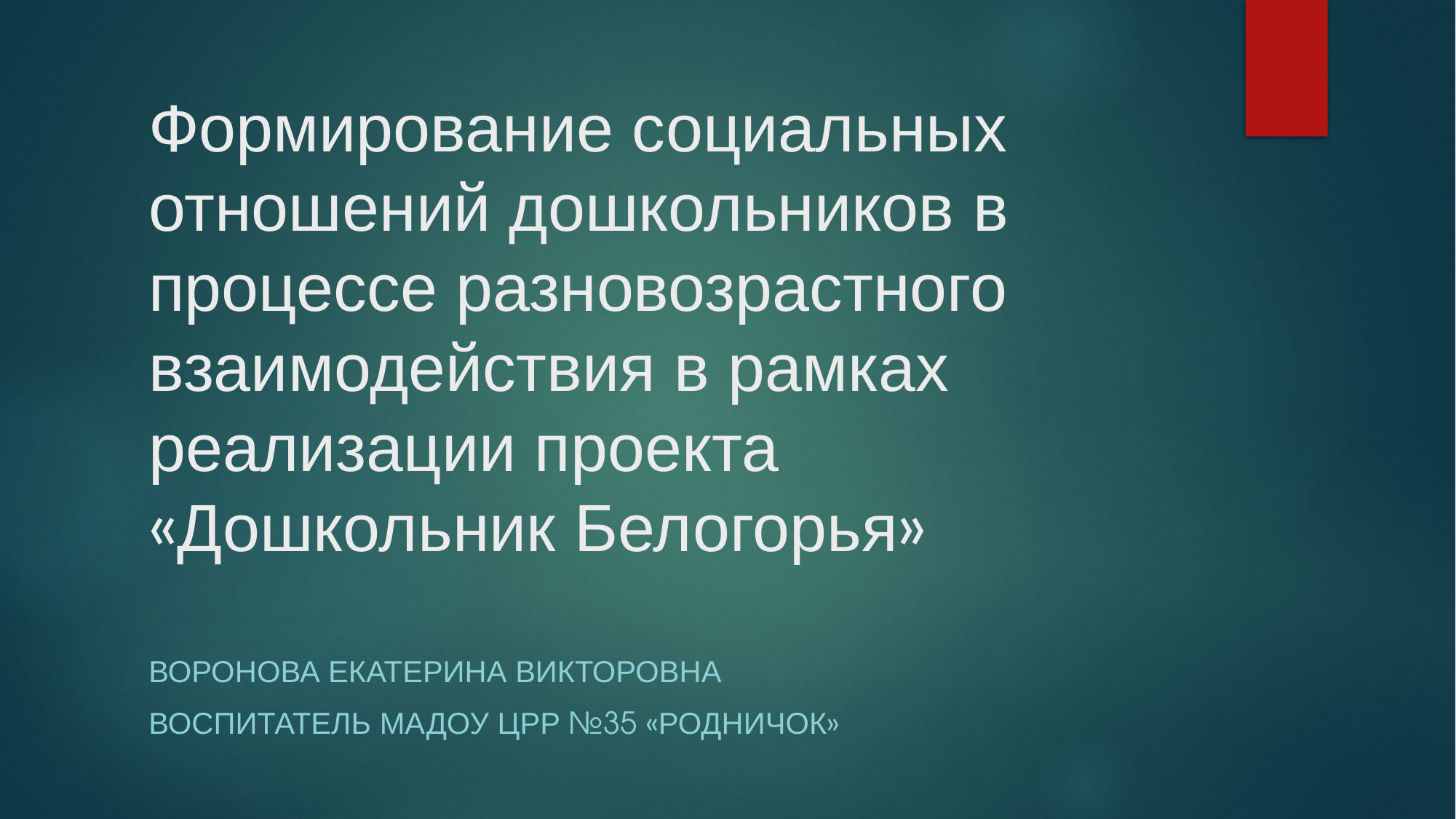

# Формирование социальных отношений дошкольников в процессе разновозрастного взаимодействия в рамках реализации проекта «Дошкольник Белогорья»

Воронова Екатерина Викторовна
Воспитатель мадоу црр №35 «родничок»